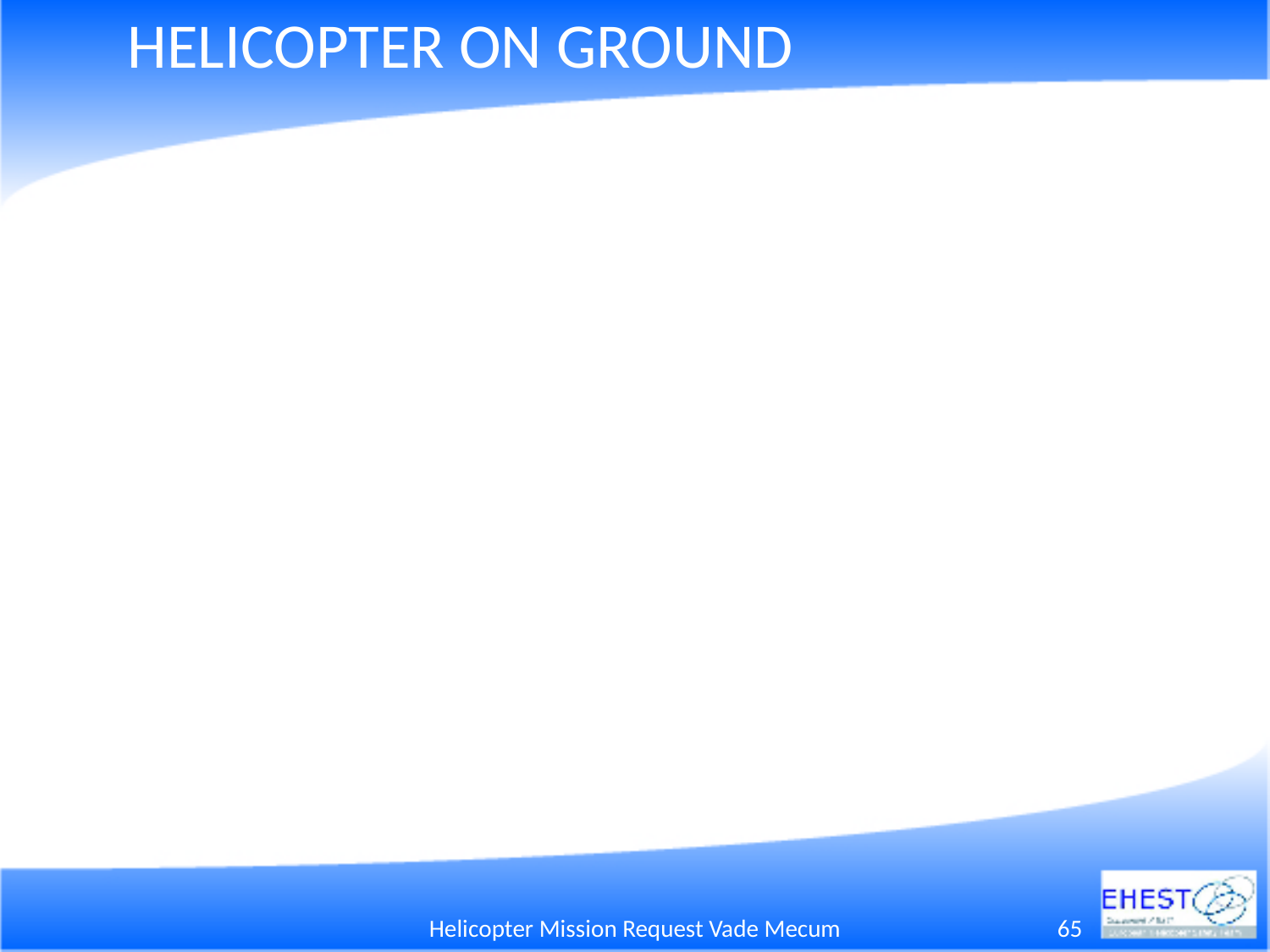

# HELICOPTER ON GROUND

Helicopter Mission Request Vade Mecum
65